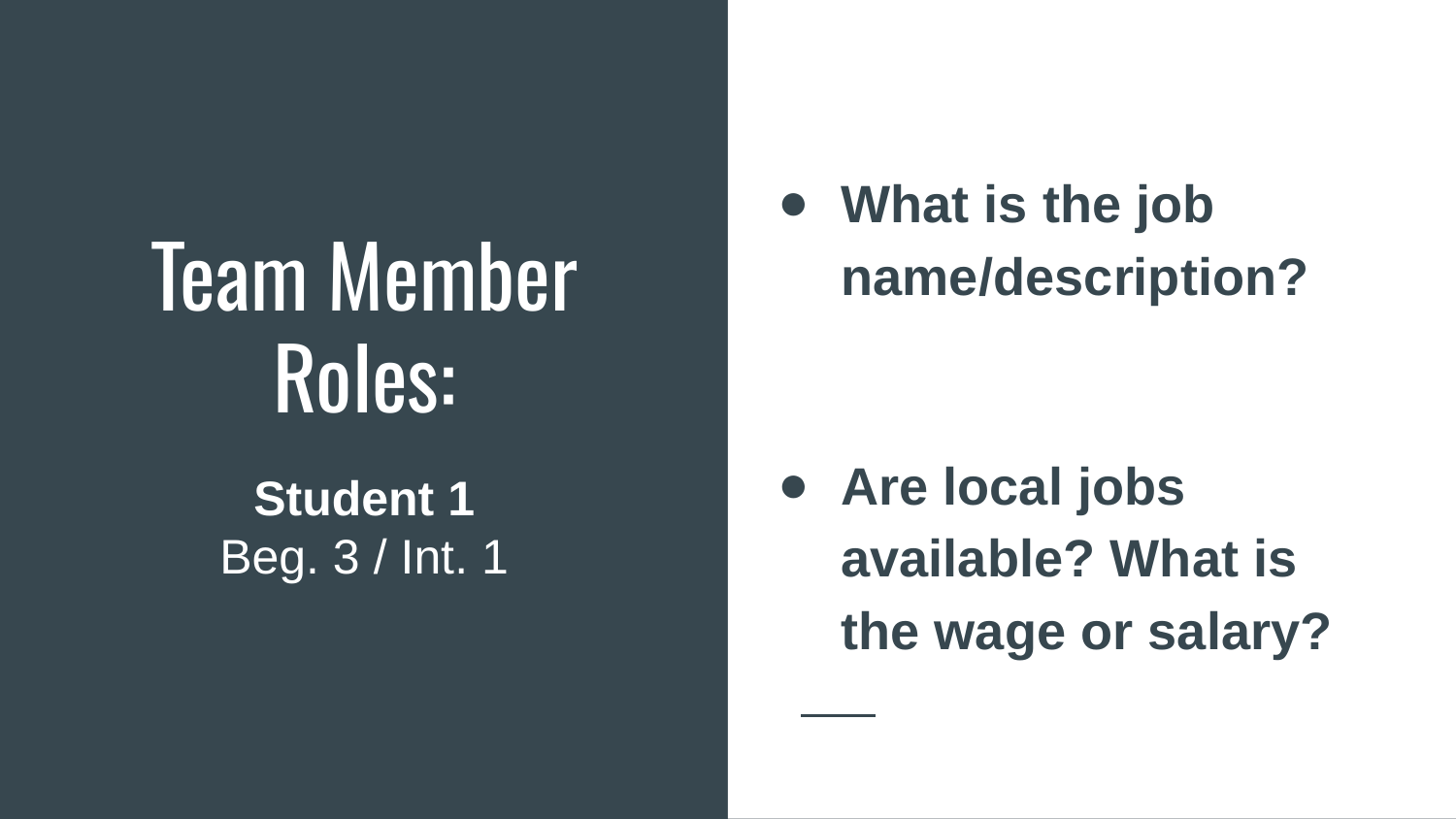

What is the job name/description?

Are local jobs available? What is the wage or salary?
# Team Member Roles:
Student 1
Beg. 3 / Int. 1